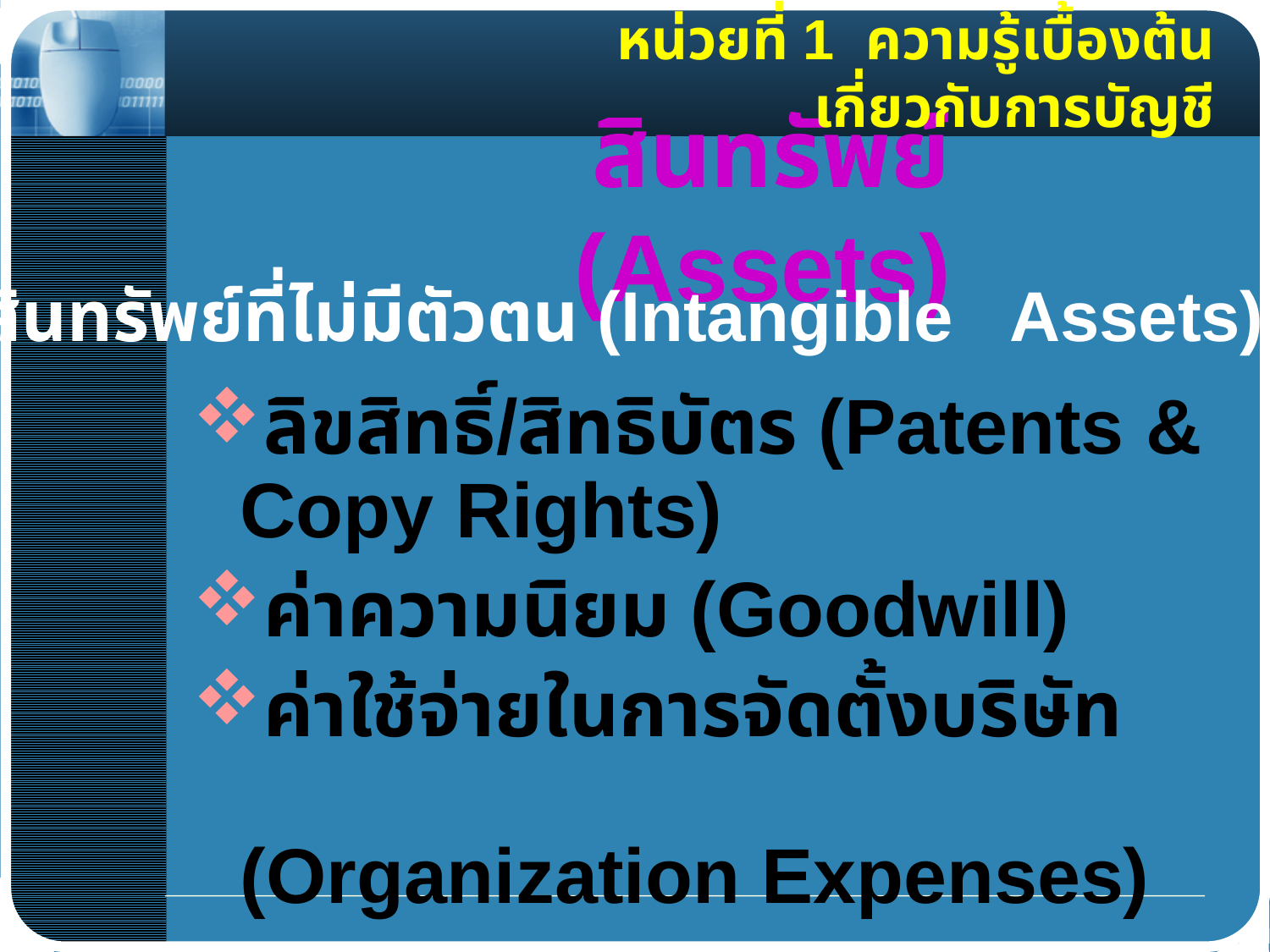

หน่วยที่ 1  ความรู้เบื้องต้นเกี่ยวกับการบัญชี
# สินทรัพย์ (Assets)
สินทรัพย์ที่ไม่มีตัวตน (Intangible   Assets)
ลิขสิทธิ์/สิทธิบัตร (Patents & Copy Rights)
ค่าความนิยม (Goodwill)
ค่าใช้จ่ายในการจัดตั้งบริษัท                             (Organization Expenses)